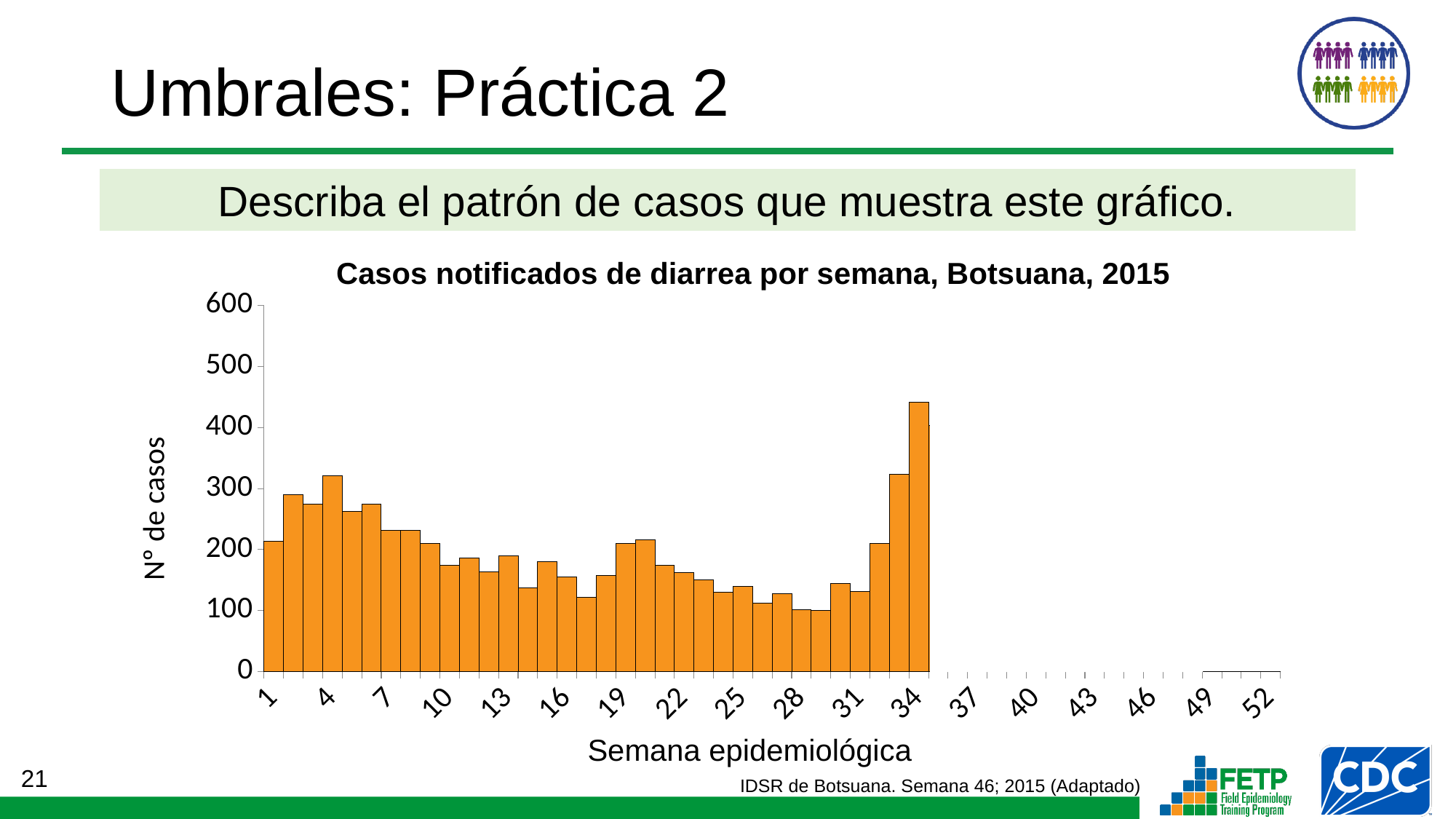

# Umbrales: Práctica 2
Describa el patrón de casos que muestra este gráfico.
Casos notificados de diarrea por semana, Botsuana, 2015

### Chart

| Category |  |
|---|---|
Semana epidemiológica
IDSR de Botsuana. Semana 46; 2015 (Adaptado)